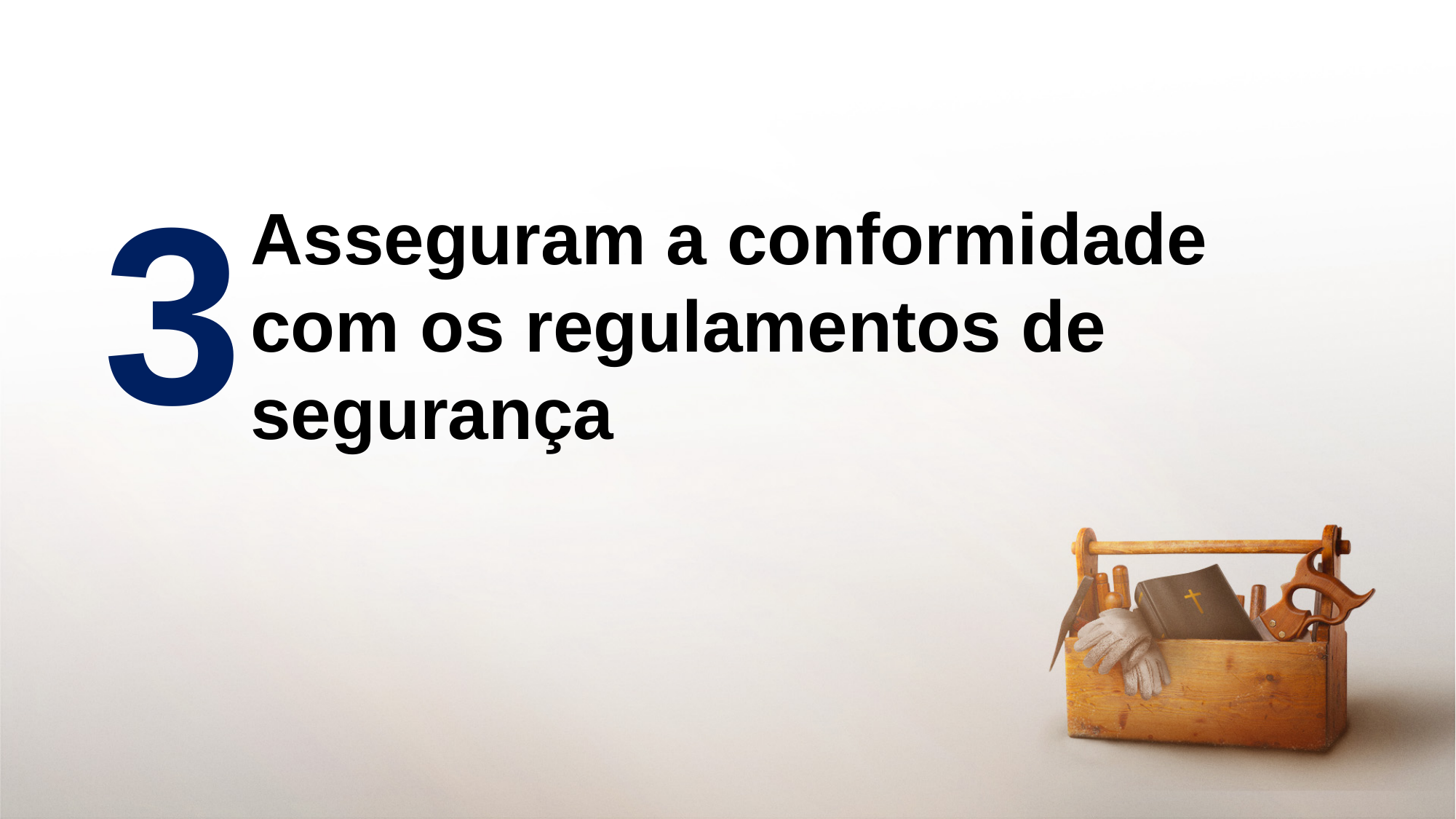

3
Asseguram a conformidade com os regulamentos de segurança